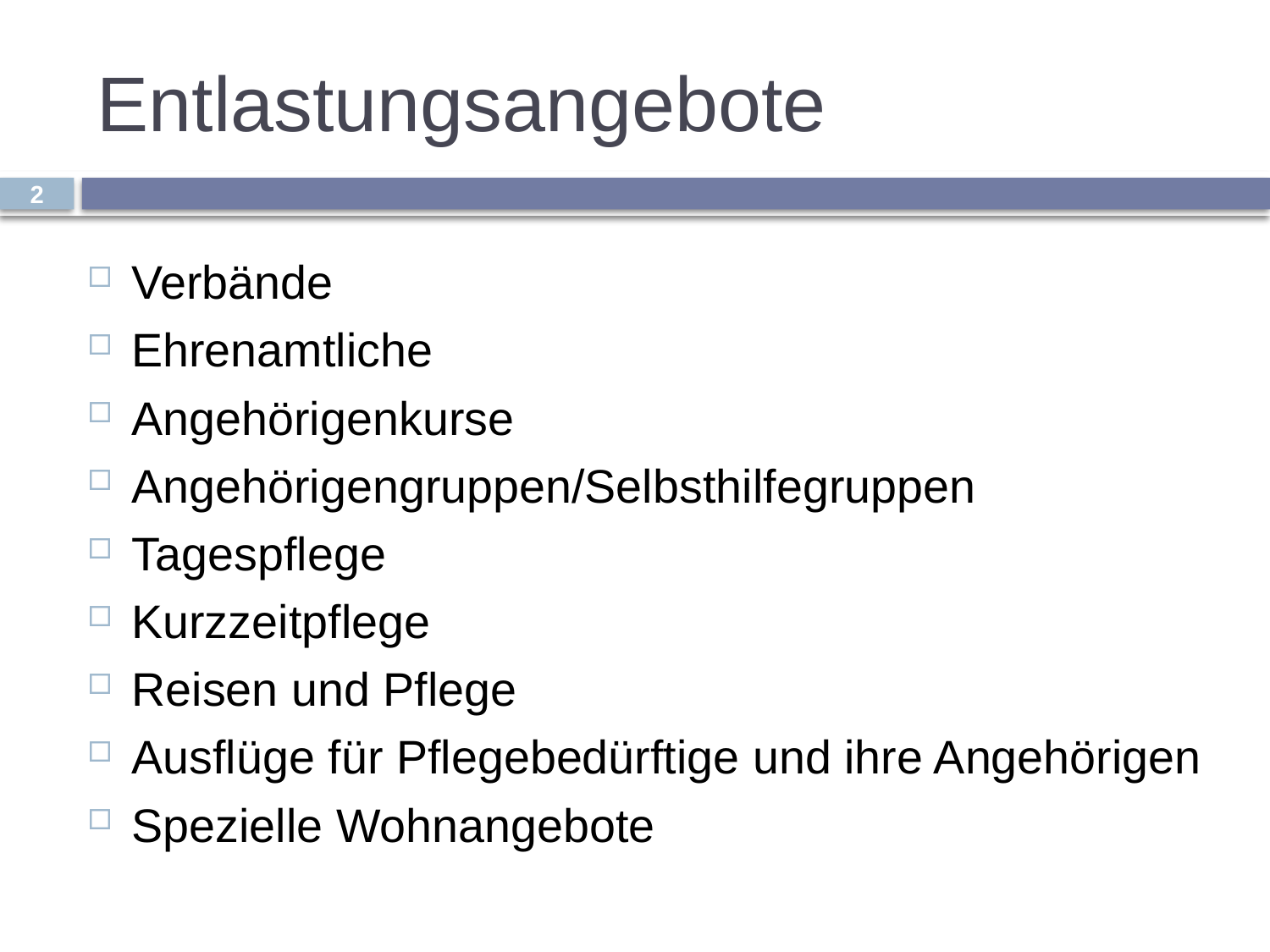

# Entlastungsangebote
2
Verbände
Ehrenamtliche
Angehörigenkurse
Angehörigengruppen/Selbsthilfegruppen
Tagespflege
Kurzzeitpflege
Reisen und Pflege
Ausflüge für Pflegebedürftige und ihre Angehörigen
Spezielle Wohnangebote